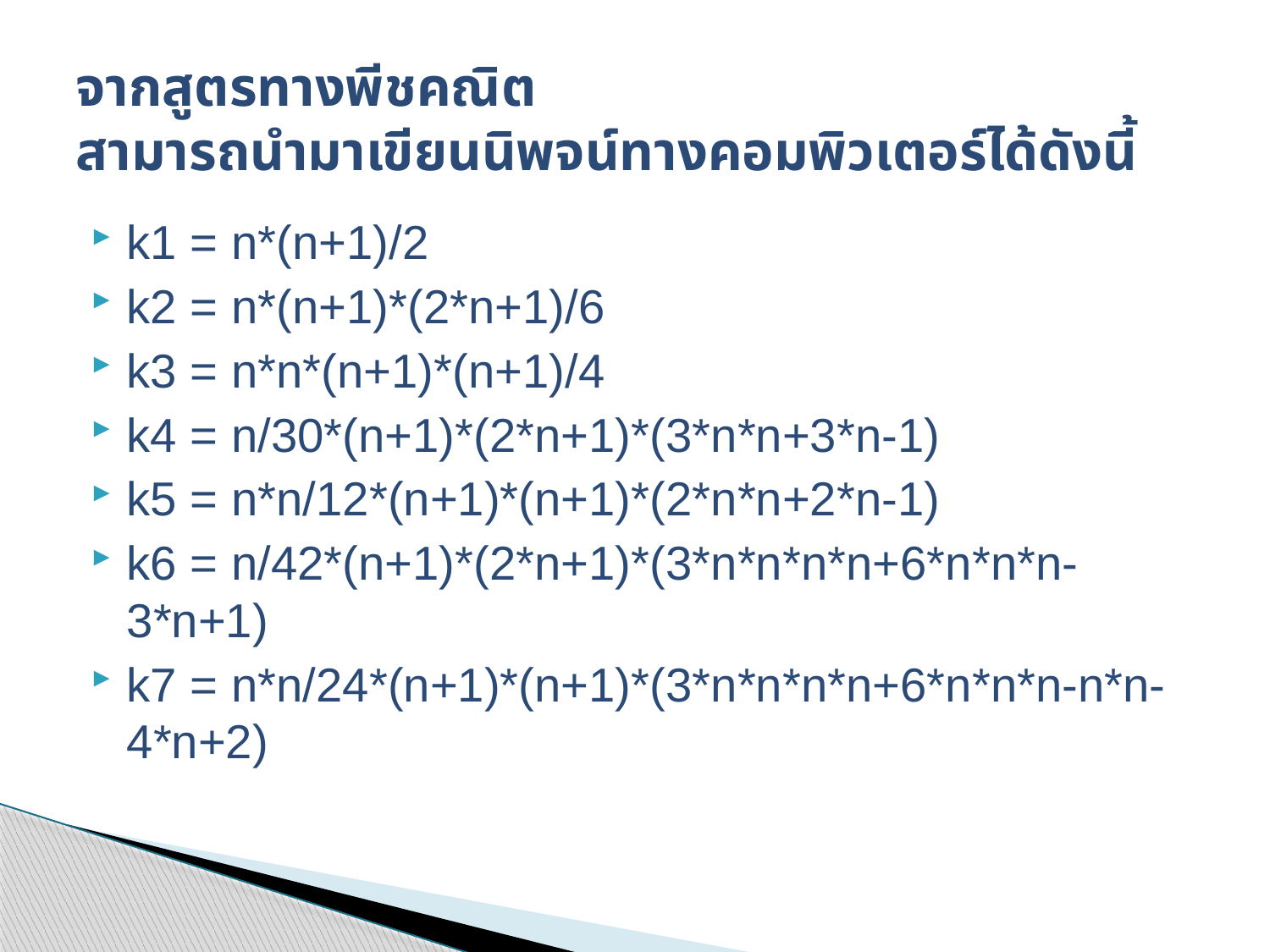

# จากสูตรทางพีชคณิต สามารถนำมาเขียนนิพจน์ทางคอมพิวเตอร์ได้ดังนี้
k1 = n*(n+1)/2
k2 = n*(n+1)*(2*n+1)/6
k3 = n*n*(n+1)*(n+1)/4
k4 = n/30*(n+1)*(2*n+1)*(3*n*n+3*n-1)
k5 = n*n/12*(n+1)*(n+1)*(2*n*n+2*n-1)
k6 = n/42*(n+1)*(2*n+1)*(3*n*n*n*n+6*n*n*n-3*n+1)
k7 = n*n/24*(n+1)*(n+1)*(3*n*n*n*n+6*n*n*n-n*n-4*n+2)